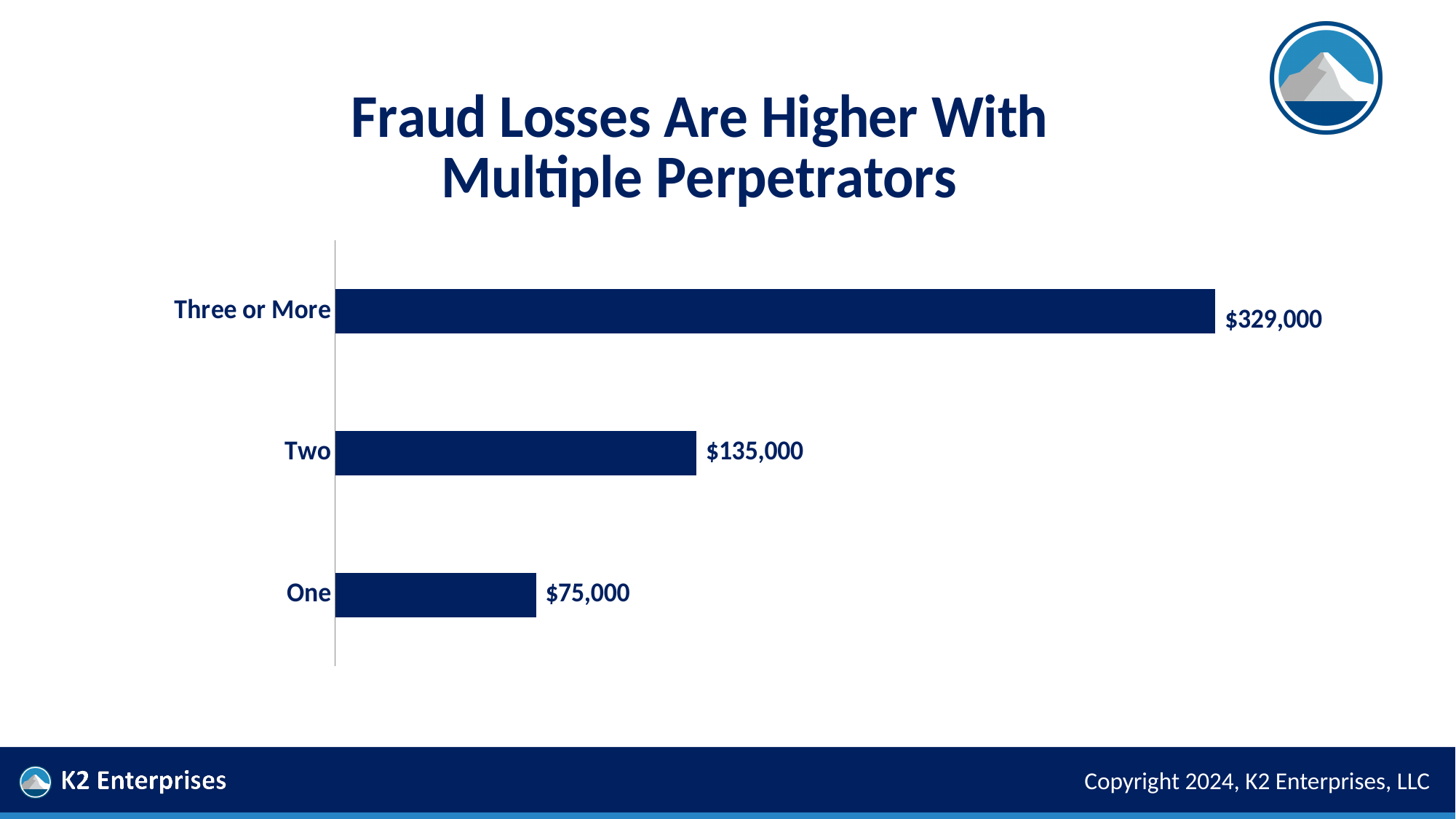

### Chart: Fraud Losses Are Higher With Multiple Perpetrators

| Category | Median Loss |
|---|---|
| One | 75000.0 |
| Two | 135000.0 |
| Three or More | 329000.0 |